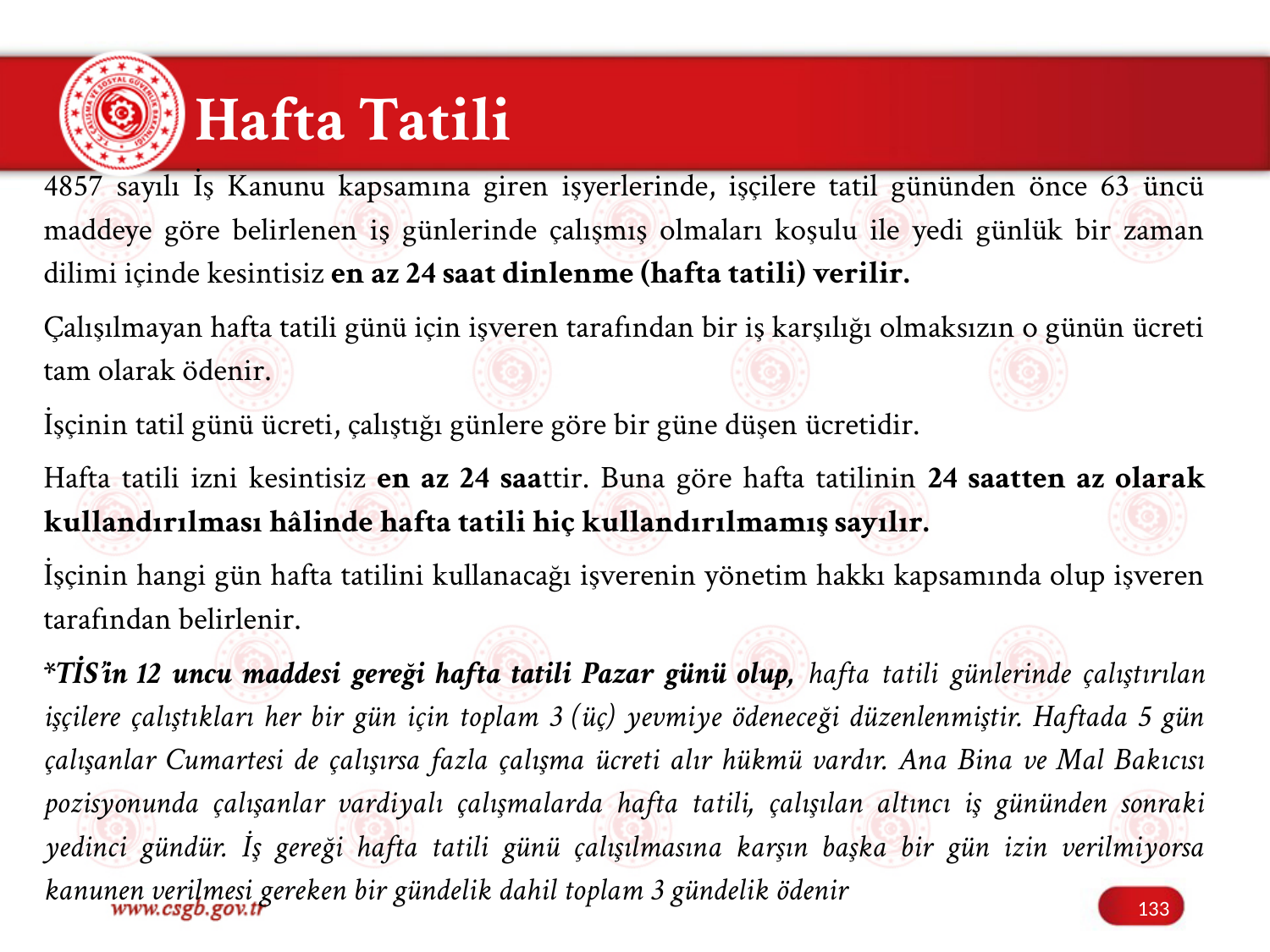

# Hafta Tatili
4857 sayılı İş Kanunu kapsamına giren işyerlerinde, işçilere tatil gününden önce 63 üncü maddeye göre belirlenen iş günlerinde çalışmış olmaları koşulu ile yedi günlük bir zaman dilimi içinde kesintisiz en az 24 saat dinlenme (hafta tatili) verilir.
Çalışılmayan hafta tatili günü için işveren tarafından bir iş karşılığı olmaksızın o günün ücreti tam olarak ödenir.
İşçinin tatil günü ücreti, çalıştığı günlere göre bir güne düşen ücretidir.
Hafta tatili izni kesintisiz en az 24 saattir. Buna göre hafta tatilinin 24 saatten az olarak kullandırılması hâlinde hafta tatili hiç kullandırılmamış sayılır.
İşçinin hangi gün hafta tatilini kullanacağı işverenin yönetim hakkı kapsamında olup işveren tarafından belirlenir.
*TİS’in 12 uncu maddesi gereği hafta tatili Pazar günü olup, hafta tatili günlerinde çalıştırılan işçilere çalıştıkları her bir gün için toplam 3 (üç) yevmiye ödeneceği düzenlenmiştir. Haftada 5 gün çalışanlar Cumartesi de çalışırsa fazla çalışma ücreti alır hükmü vardır. Ana Bina ve Mal Bakıcısı pozisyonunda çalışanlar vardiyalı çalışmalarda hafta tatili, çalışılan altıncı iş gününden sonraki yedinci gündür. İş gereği hafta tatili günü çalışılmasına karşın başka bir gün izin verilmiyorsa kanunen verilmesi gereken bir gündelik dahil toplam 3 gündelik ödenir

133